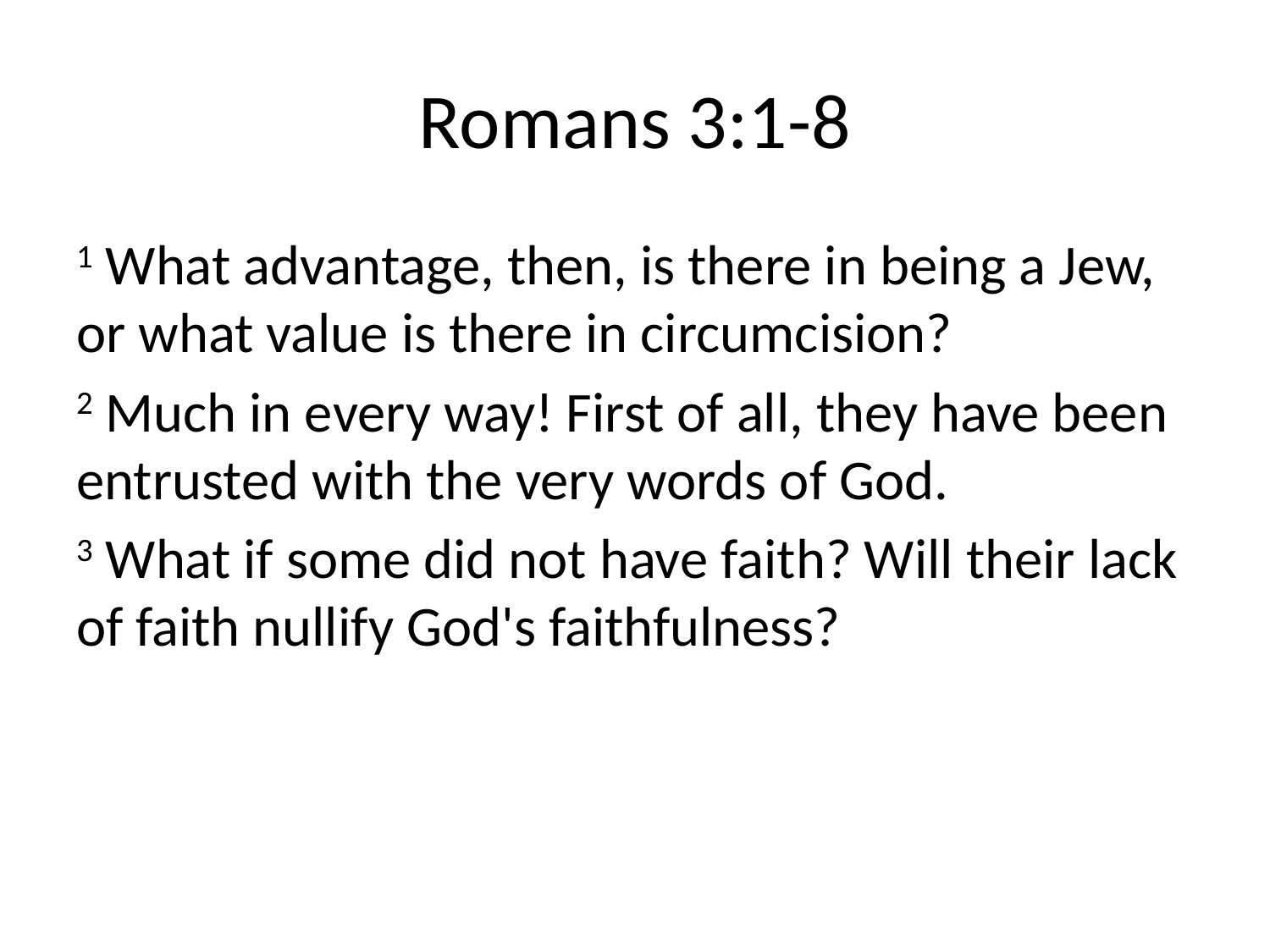

# Romans 3:1-8
1 What advantage, then, is there in being a Jew, or what value is there in circumcision?
2 Much in every way! First of all, they have been entrusted with the very words of God.
3 What if some did not have faith? Will their lack of faith nullify God's faithfulness?